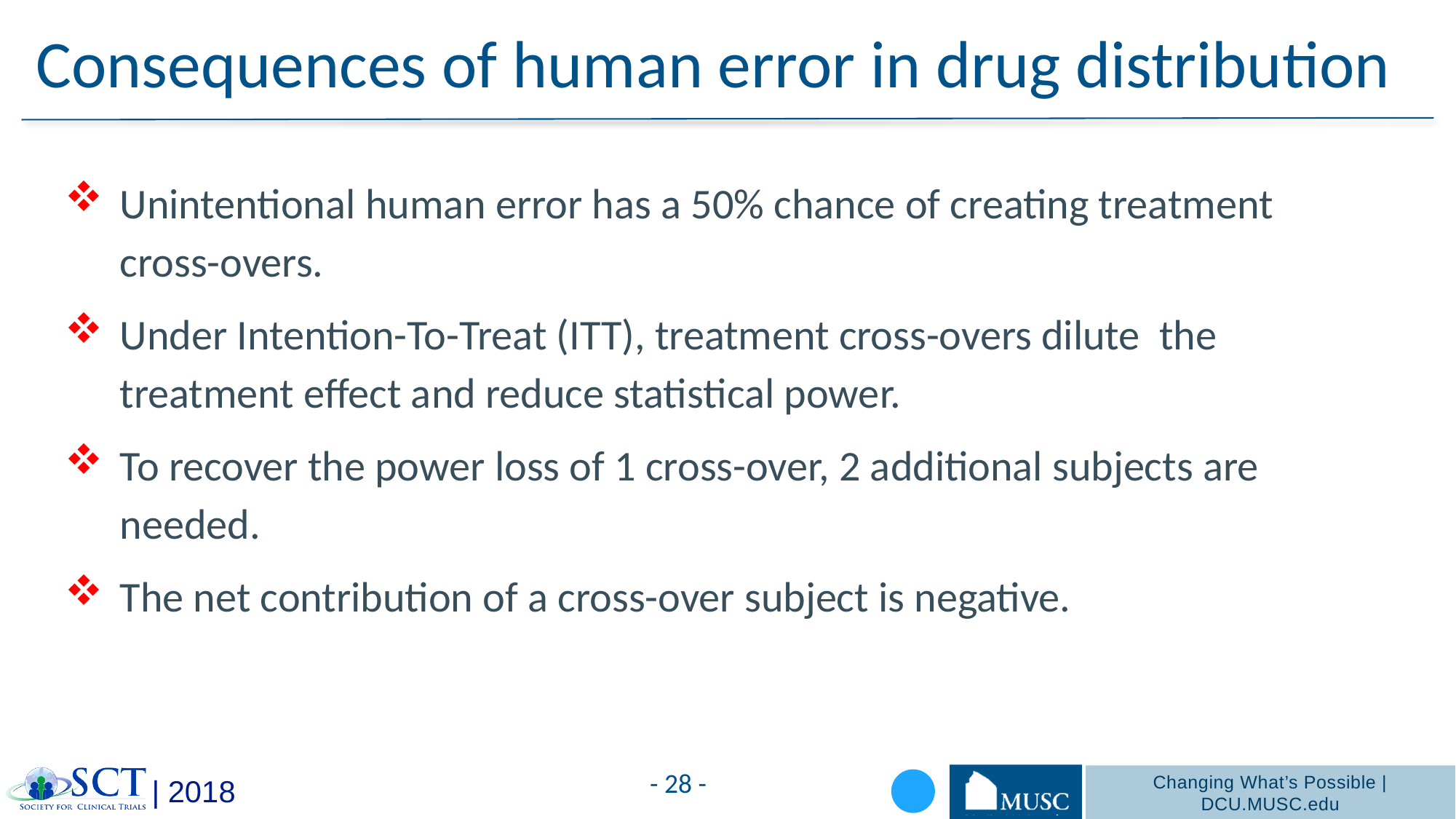

# Consequences of human error in drug distribution
Unintentional human error has a 50% chance of creating treatment cross-overs.
Under Intention-To-Treat (ITT), treatment cross-overs dilute  the treatment effect and reduce statistical power.
To recover the power loss of 1 cross-over, 2 additional subjects are needed.
The net contribution of a cross-over subject is negative.

- 28 -